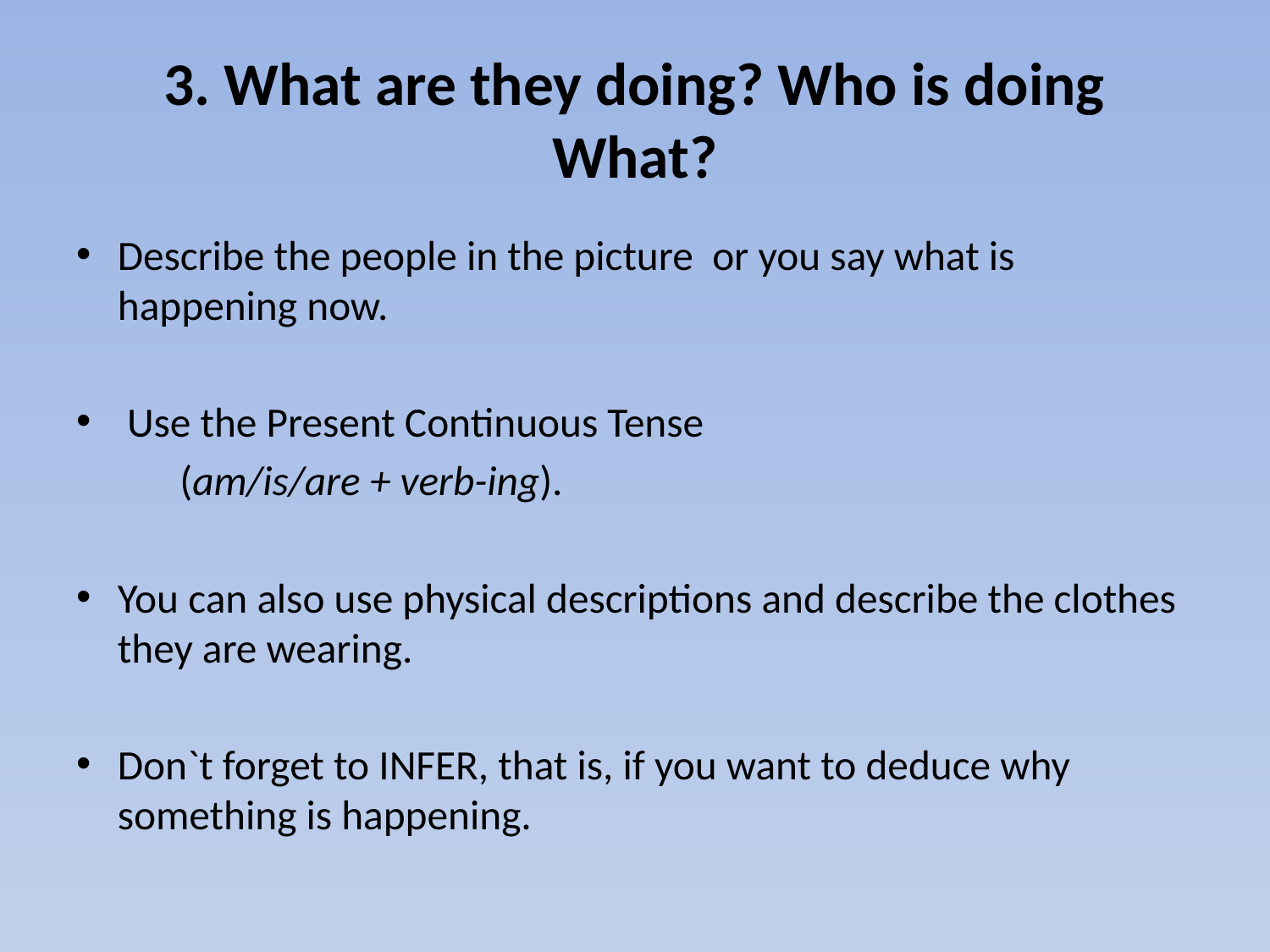

# 3. What are they doing? Who is doing What?
Describe the people in the picture  or you say what is happening now.

 Use the Present Continuous Tense
		 (am/is/are + verb-ing).

You can also use physical descriptions and describe the clothes they are wearing.

Don`t forget to INFER, that is, if you want to deduce why something is happening.